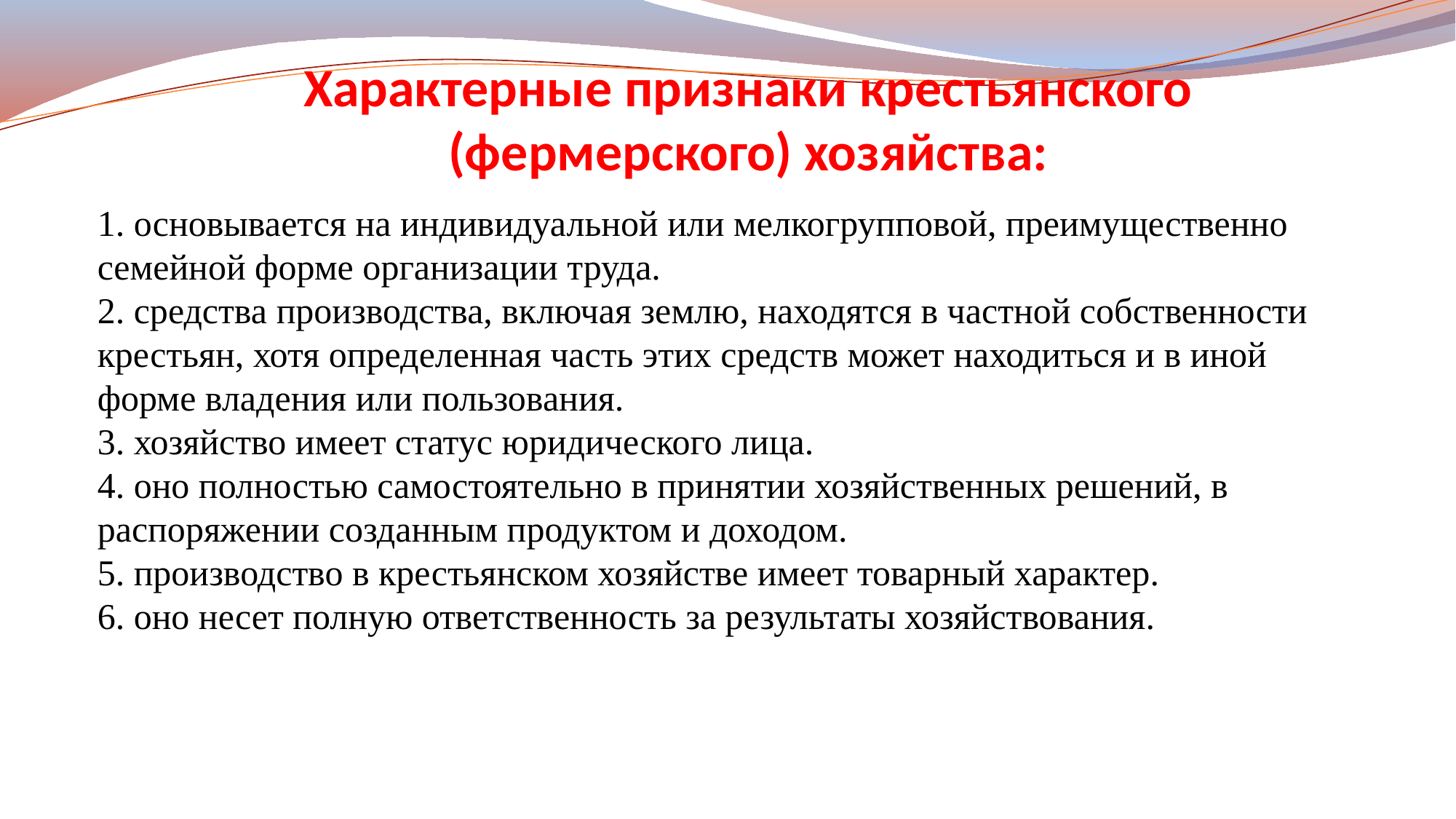

Характерные признаки крестьянского (фермерского) хозяйства:
1. основывается на индивидуальной или мелкогрупповой, преимущественно семейной форме организации труда.
2. средства производства, включая землю, находятся в частной собственности крестьян, хотя определенная часть этих средств может находиться и в иной форме владения или пользования.
3. хозяйство имеет статус юридического лица.
4. оно полностью самостоятельно в принятии хозяйственных решений, в распоряжении созданным продуктом и доходом.
5. производство в крестьянском хозяйстве имеет товарный характер.
6. оно несет полную ответственность за результаты хозяйствования.